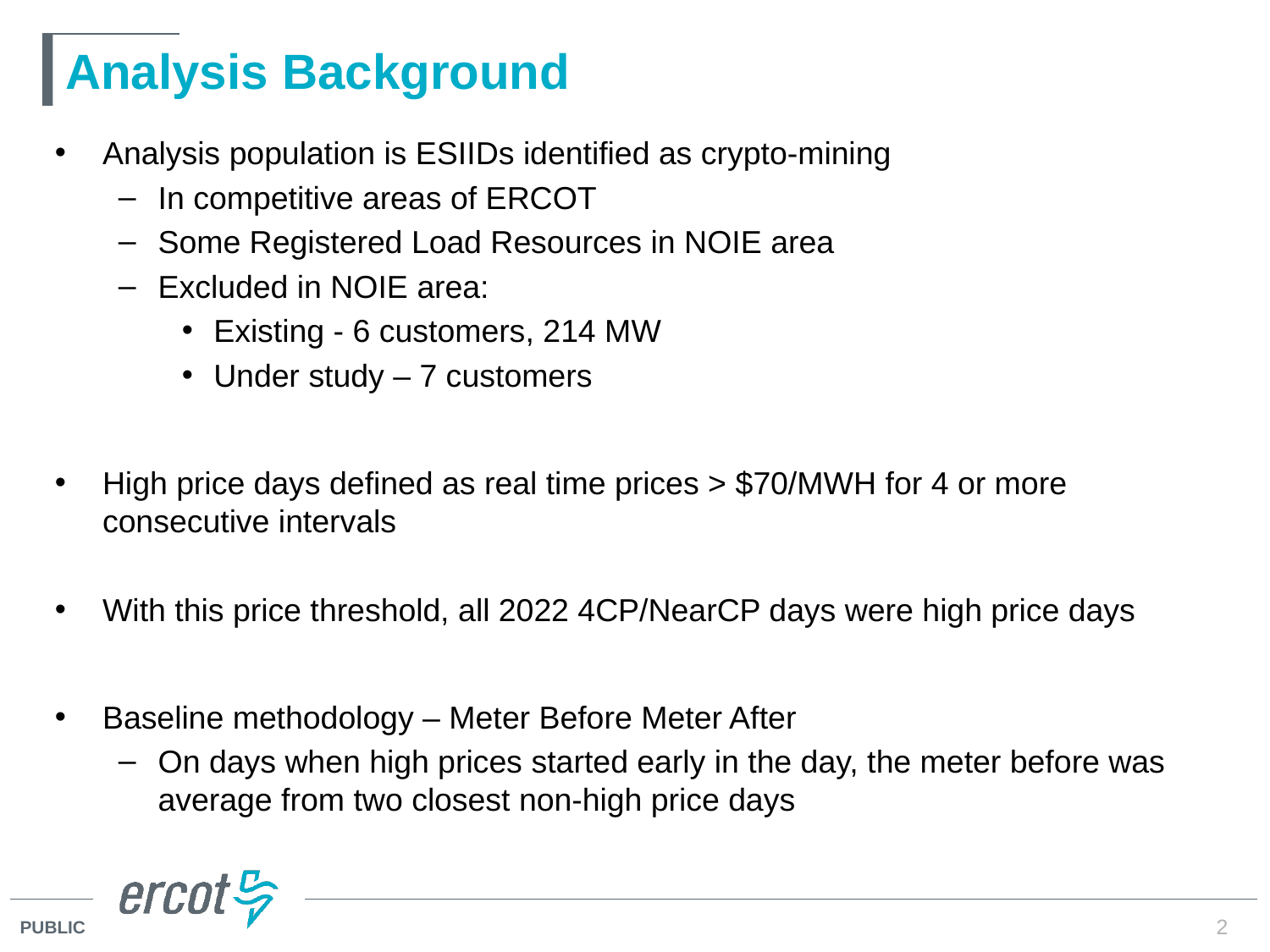

# Analysis Background
Analysis population is ESIIDs identified as crypto-mining
In competitive areas of ERCOT
Some Registered Load Resources in NOIE area
Excluded in NOIE area:
Existing - 6 customers, 214 MW
Under study – 7 customers

High price days defined as real time prices > $70/MWH for 4 or more consecutive intervals

With this price threshold, all 2022 4CP/NearCP days were high price days

Baseline methodology – Meter Before Meter After
On days when high prices started early in the day, the meter before was average from two closest non-high price days
2